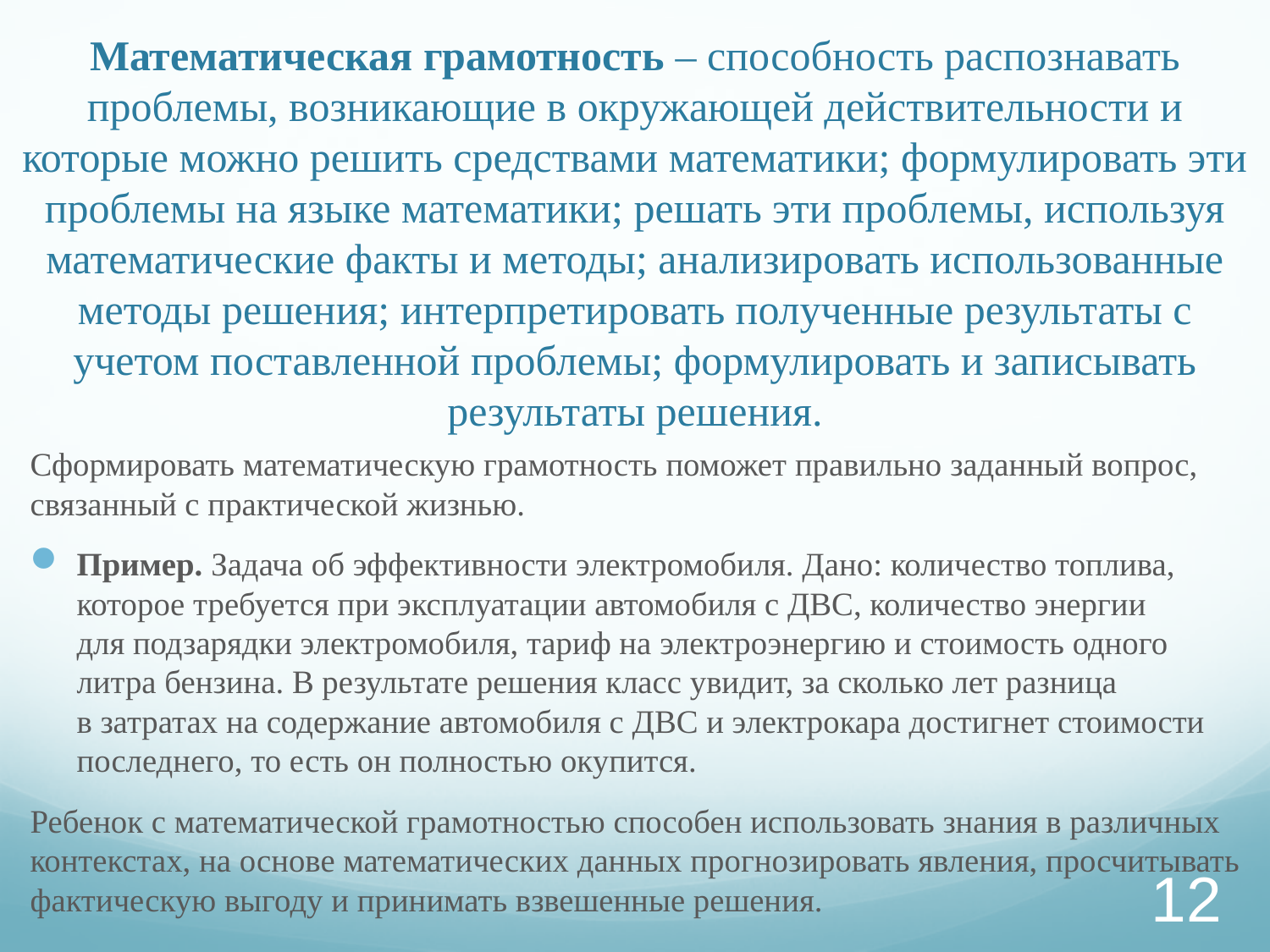

# Математическая грамотность – способность распознавать проблемы, возникающие в окружающей действительности и которые можно решить средствами математики; формулировать эти проблемы на языке математики; решать эти проблемы, используя математические факты и методы; анализировать использованные методы решения; интерпретировать полученные результаты с учетом поставленной проблемы; формулировать и записывать результаты решения.

Сформировать математическую грамотность поможет правильно заданный вопрос, связанный с практической жизнью.
Пример. Задача об эффективности электромобиля. Дано: количество топлива, которое требуется при эксплуатации автомобиля с ДВС, количество энергии для подзарядки электромобиля, тариф на электроэнергию и стоимость одного литра бензина. В результате решения класс увидит, за сколько лет разница в затратах на содержание автомобиля с ДВС и электрокара достигнет стоимости последнего, то есть он полностью окупится.
Ребенок с математической грамотностью способен использовать знания в различных контекстах, на основе математических данных прогнозировать явления, просчитывать фактическую выгоду и принимать взвешенные решения.

12